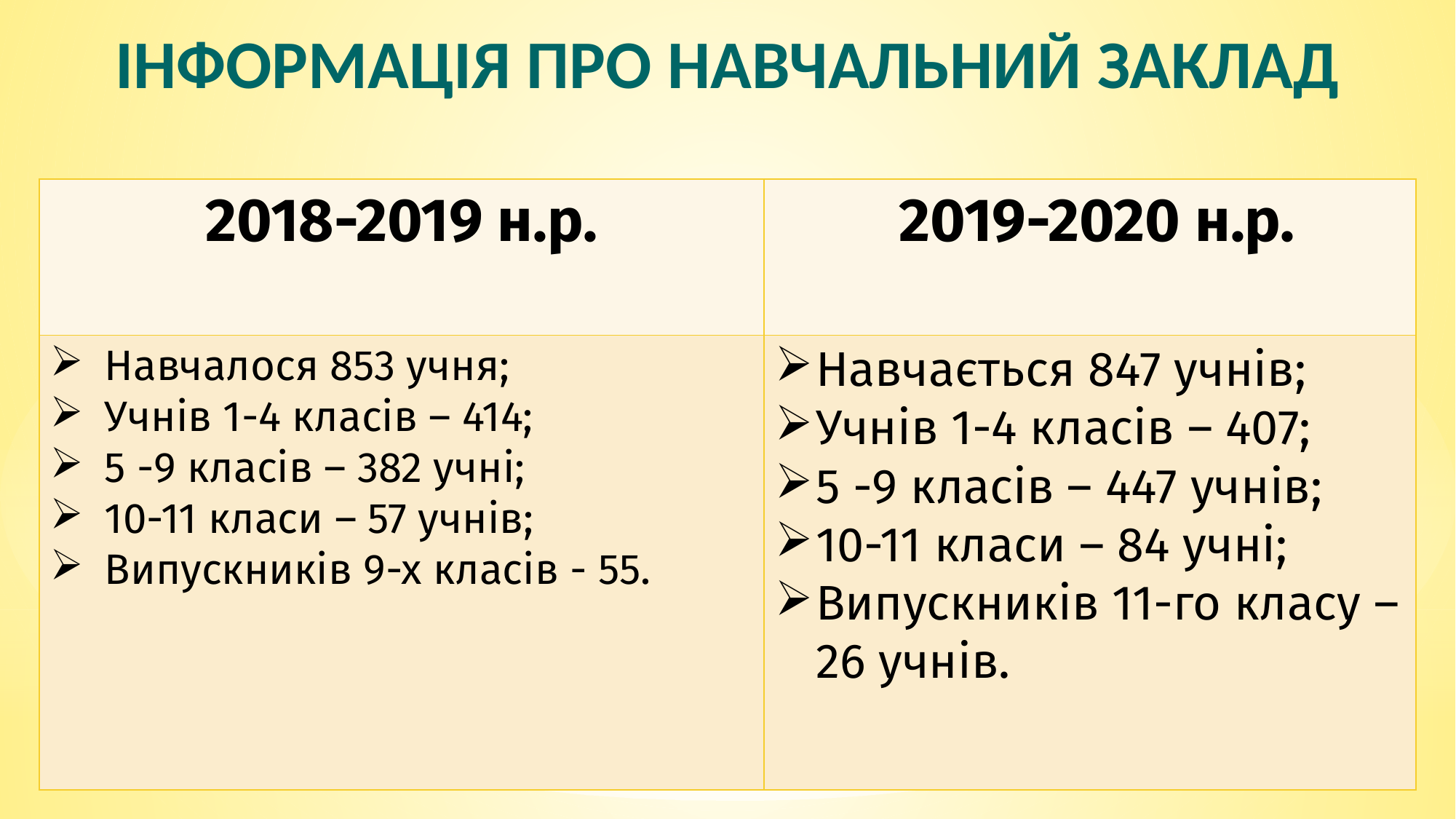

ІНФОРМАЦІЯ ПРО НАВЧАЛЬНИЙ ЗАКЛАД
| 2018-2019 н.р. | 2019-2020 н.р. |
| --- | --- |
| Навчалося 853 учня; Учнів 1-4 класів – 414; 5 -9 класів – 382 учні; 10-11 класи – 57 учнів; Випускників 9-х класів - 55. | Навчається 847 учнів; Учнів 1-4 класів – 407; 5 -9 класів – 447 учнів; 10-11 класи – 84 учні; Випускників 11-го класу – 26 учнів. |